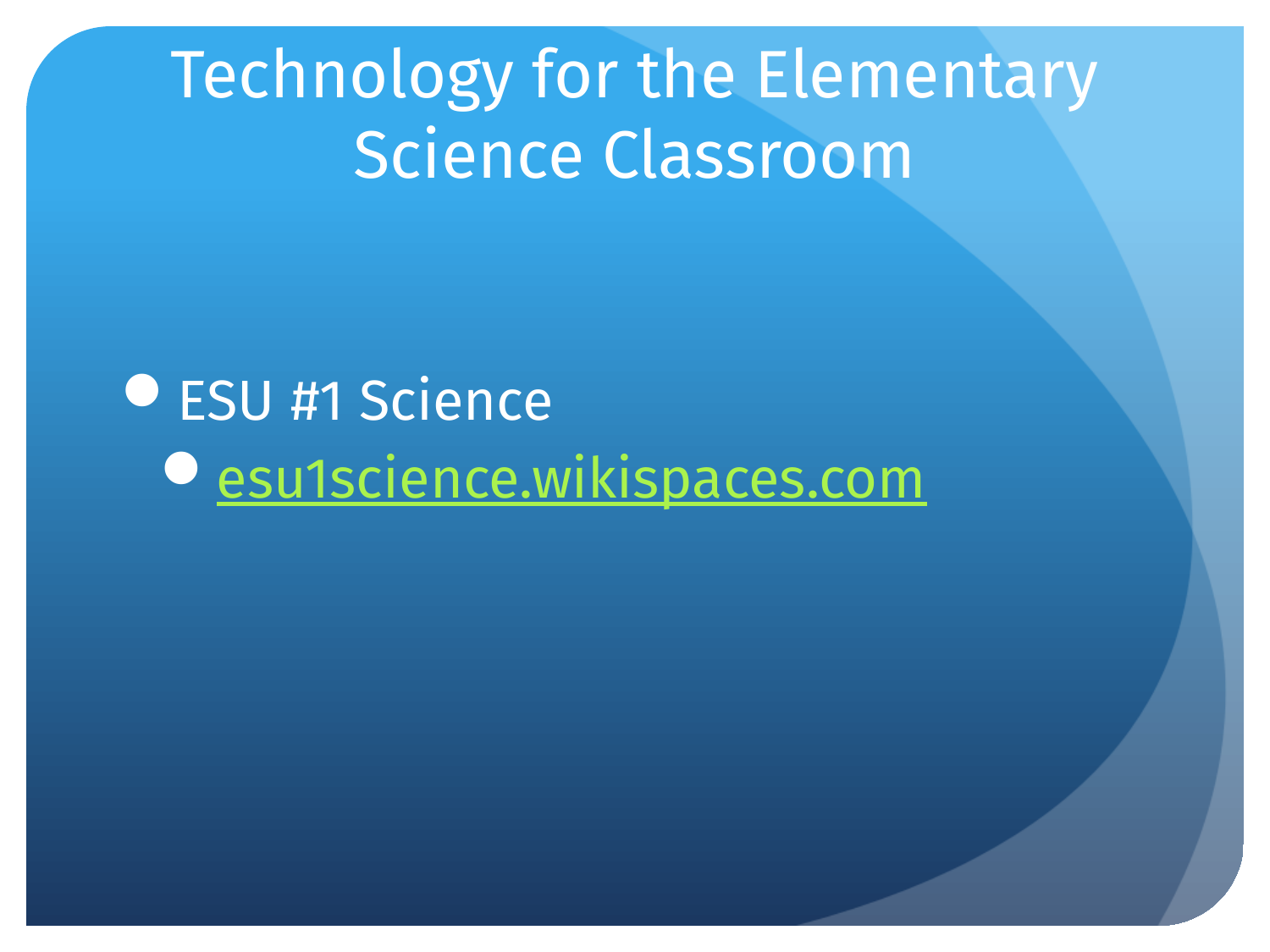

# Technology for the Elementary Science Classroom

ESU #1 Science
esu1science.wikispaces.com